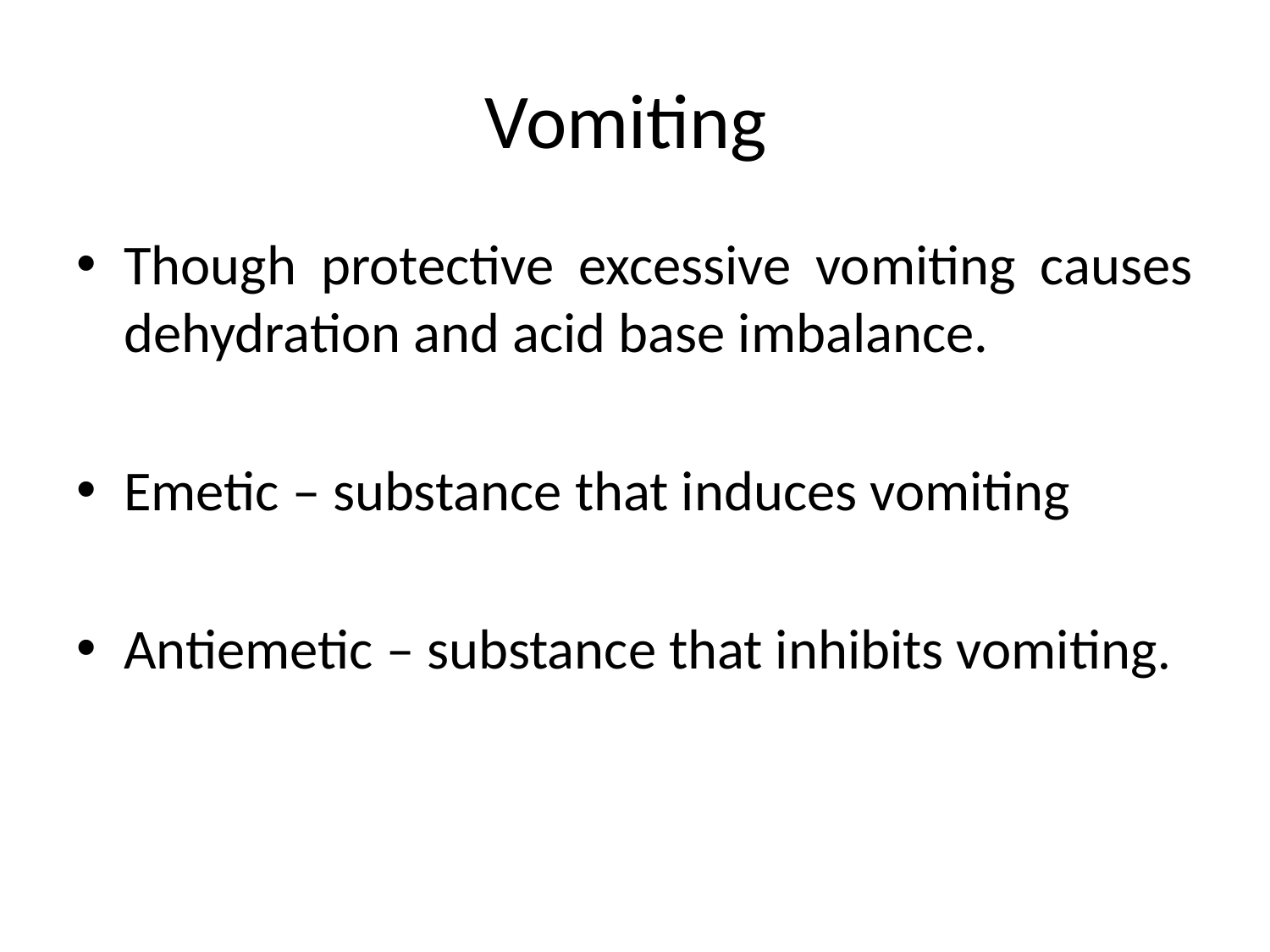

# Vomiting
Though protective excessive vomiting causes dehydration and acid base imbalance.

Emetic – substance that induces vomiting

Antiemetic – substance that inhibits vomiting.